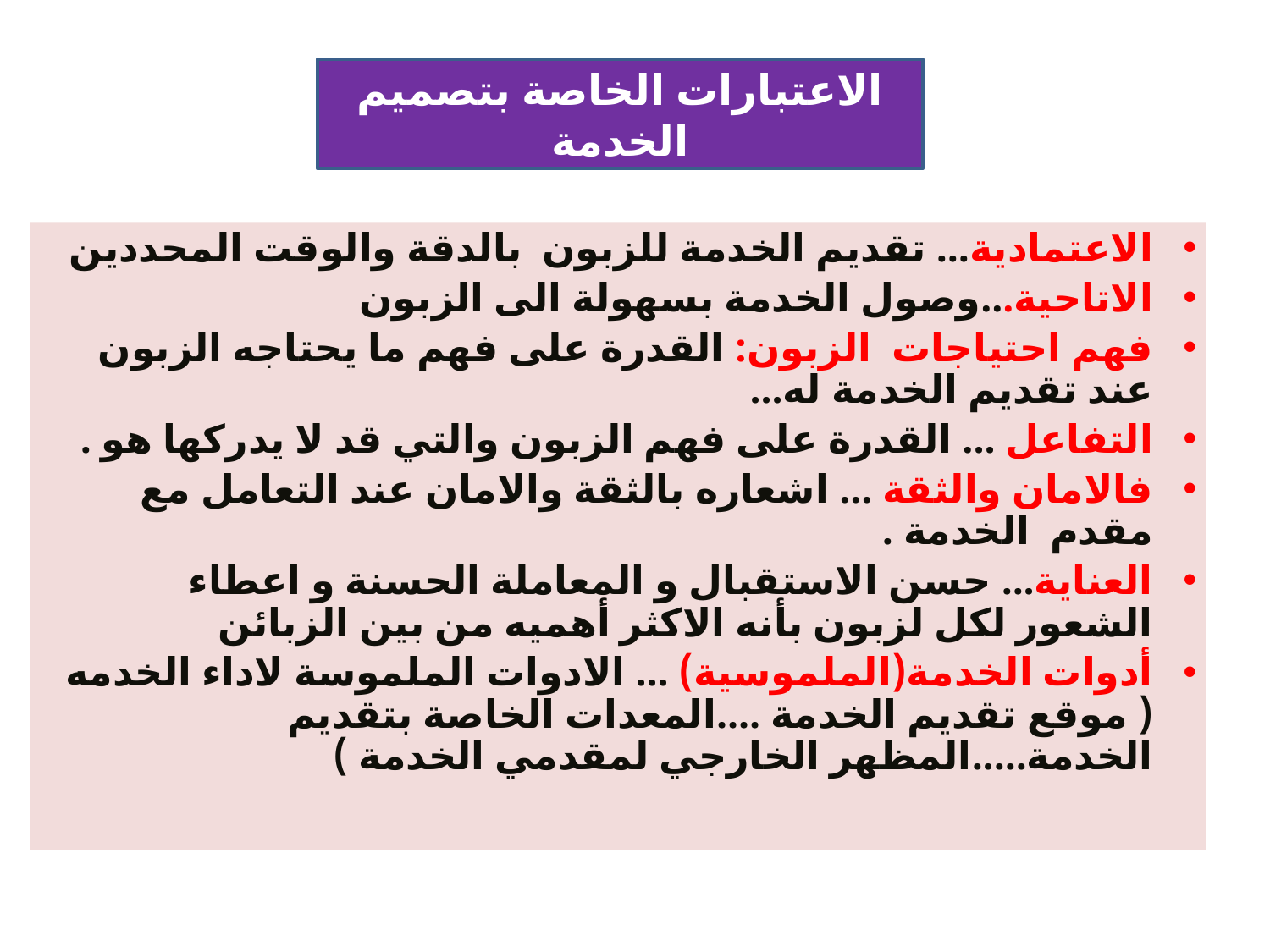

#
الاعتبارات الخاصة بتصميم الخدمة
الاعتمادية... تقديم الخدمة للزبون  بالدقة والوقت المحددين
الاتاحية...وصول الخدمة بسهولة الى الزبون
فهم احتياجات  الزبون: القدرة على فهم ما يحتاجه الزبون عند تقديم الخدمة له...
التفاعل ... القدرة على فهم الزبون والتي قد لا يدركها هو .
فالامان والثقة ... اشعاره بالثقة والامان عند التعامل مع مقدم  الخدمة .
العناية... حسن الاستقبال و المعاملة الحسنة و اعطاء الشعور لكل لزبون بأنه الاكثر أهميه من بين الزبائن
أدوات الخدمة(الملموسية) ... الادوات الملموسة لاداء الخدمه ( موقع تقديم الخدمة ....المعدات الخاصة بتقديم الخدمة.....المظهر الخارجي لمقدمي الخدمة )